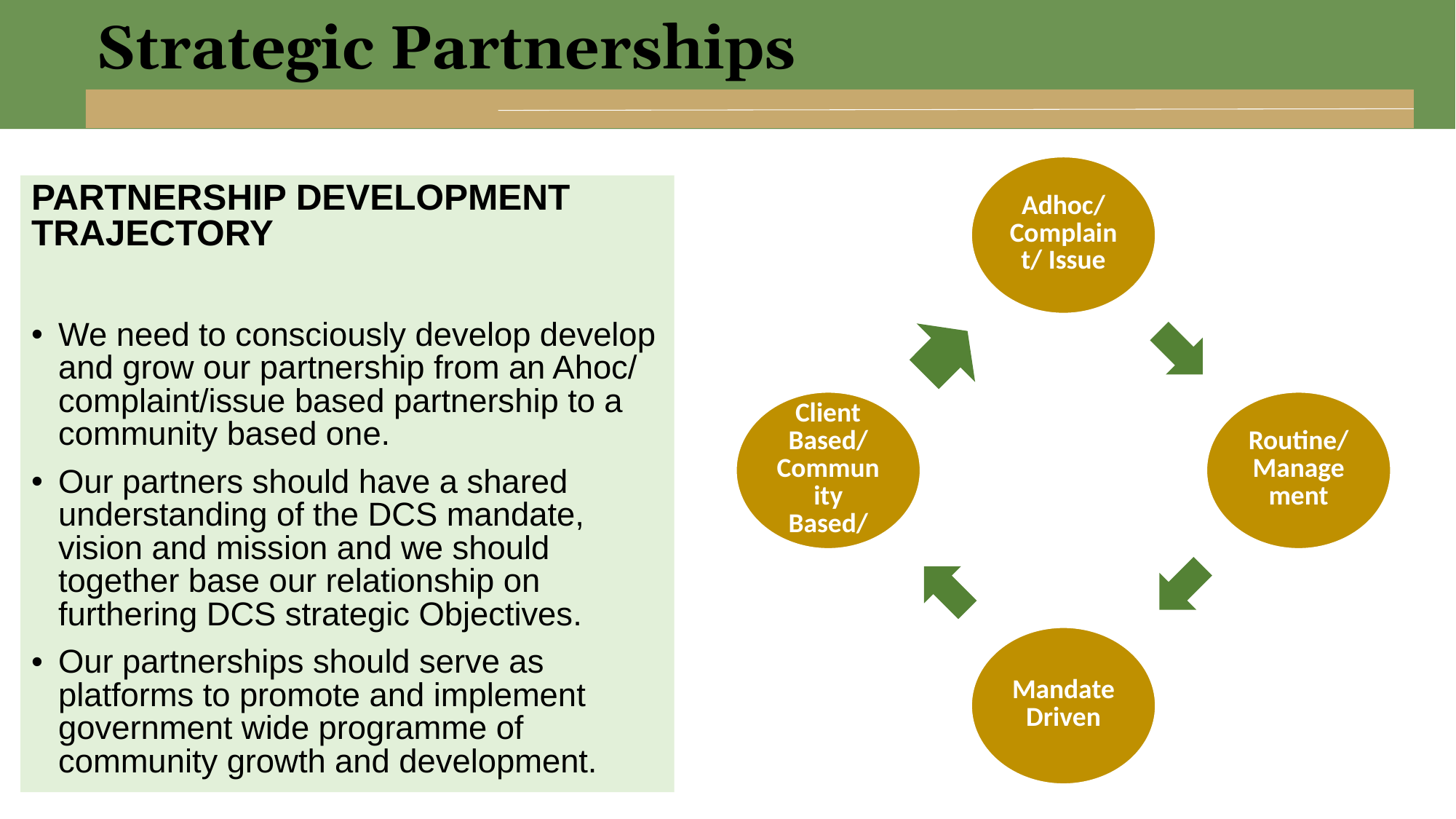

Strategic Partnerships

Adhoc/
Complaint/ Issue
Routine/
Management
Mandate Driven
Client Based/ Community Based/
PARTNERSHIP DEVELOPMENT TRAJECTORY

We need to consciously develop develop and grow our partnership from an Ahoc/ complaint/issue based partnership to a community based one.
Our partners should have a shared understanding of the DCS mandate, vision and mission and we should together base our relationship on furthering DCS strategic Objectives.
Our partnerships should serve as platforms to promote and implement government wide programme of community growth and development.